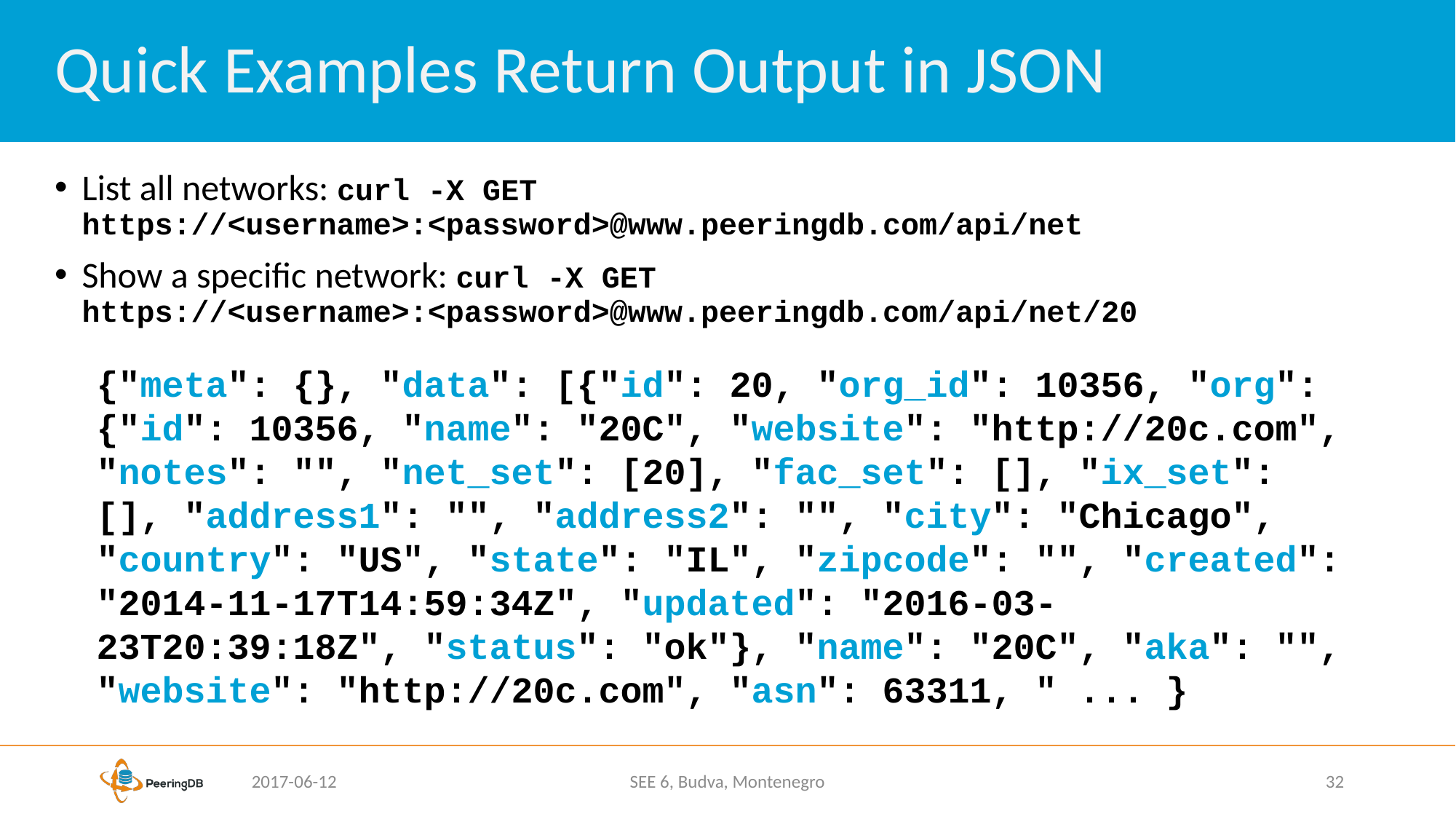

# Quick Examples Return Output in JSON
List all networks: curl -X GET https://<username>:<password>@www.peeringdb.com/api/net
Show a specific network: curl -X GET https://<username>:<password>@www.peeringdb.com/api/net/20

{"meta": {}, "data": [{"id": 20, "org_id": 10356, "org": {"id": 10356, "name": "20C", "website": "http://20c.com", "notes": "", "net_set": [20], "fac_set": [], "ix_set": [], "address1": "", "address2": "", "city": "Chicago", "country": "US", "state": "IL", "zipcode": "", "created": "2014-11-17T14:59:34Z", "updated": "2016-03-23T20:39:18Z", "status": "ok"}, "name": "20C", "aka": "", "website": "http://20c.com", "asn": 63311, " ... }
2017-06-12
SEE 6, Budva, Montenegro
32